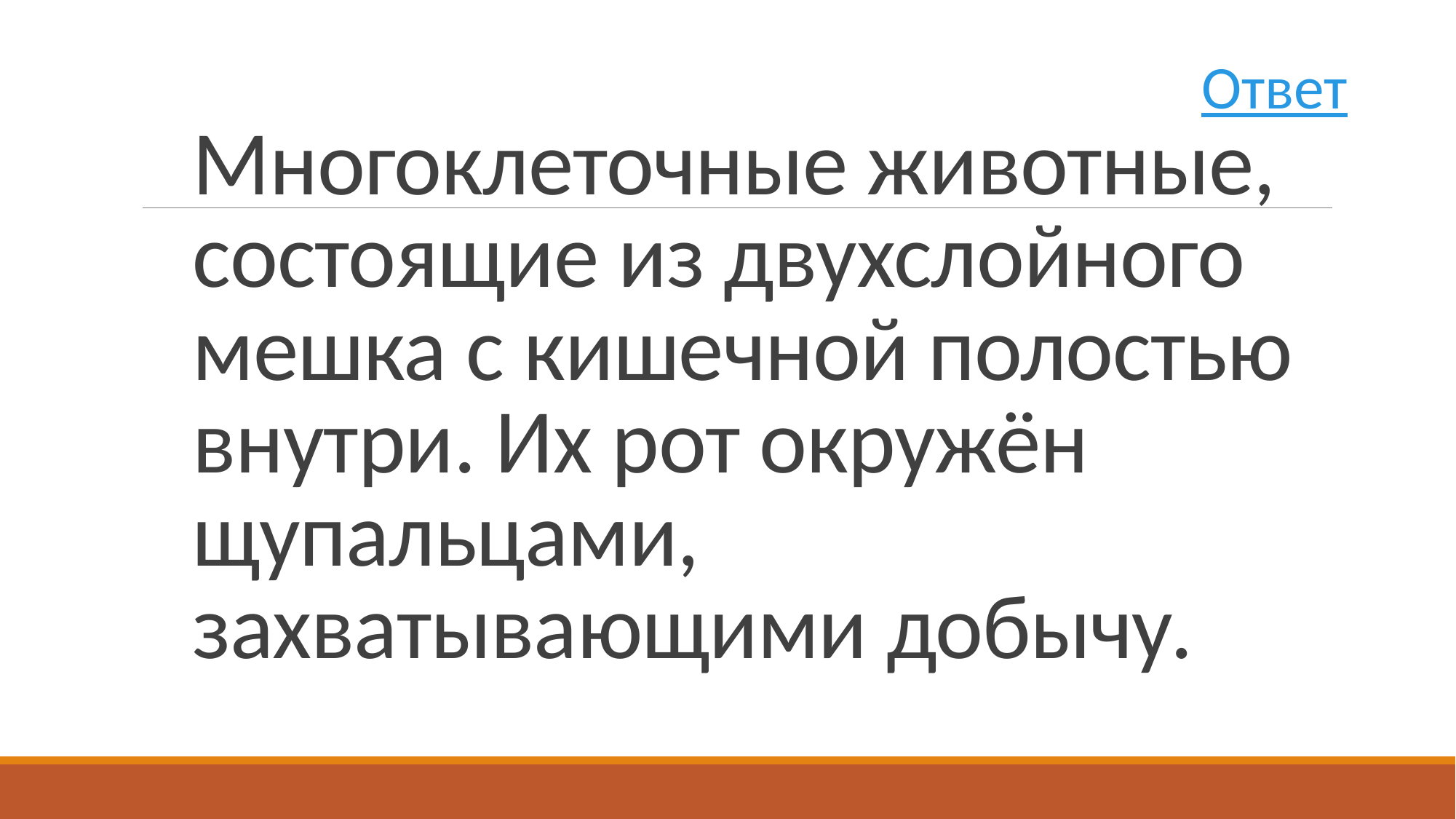

Ответ

# Многоклеточные животные, состоящие из двухслойного мешка с кишечной полостью внутри. Их рот окружён щупальцами, захватывающими добычу.